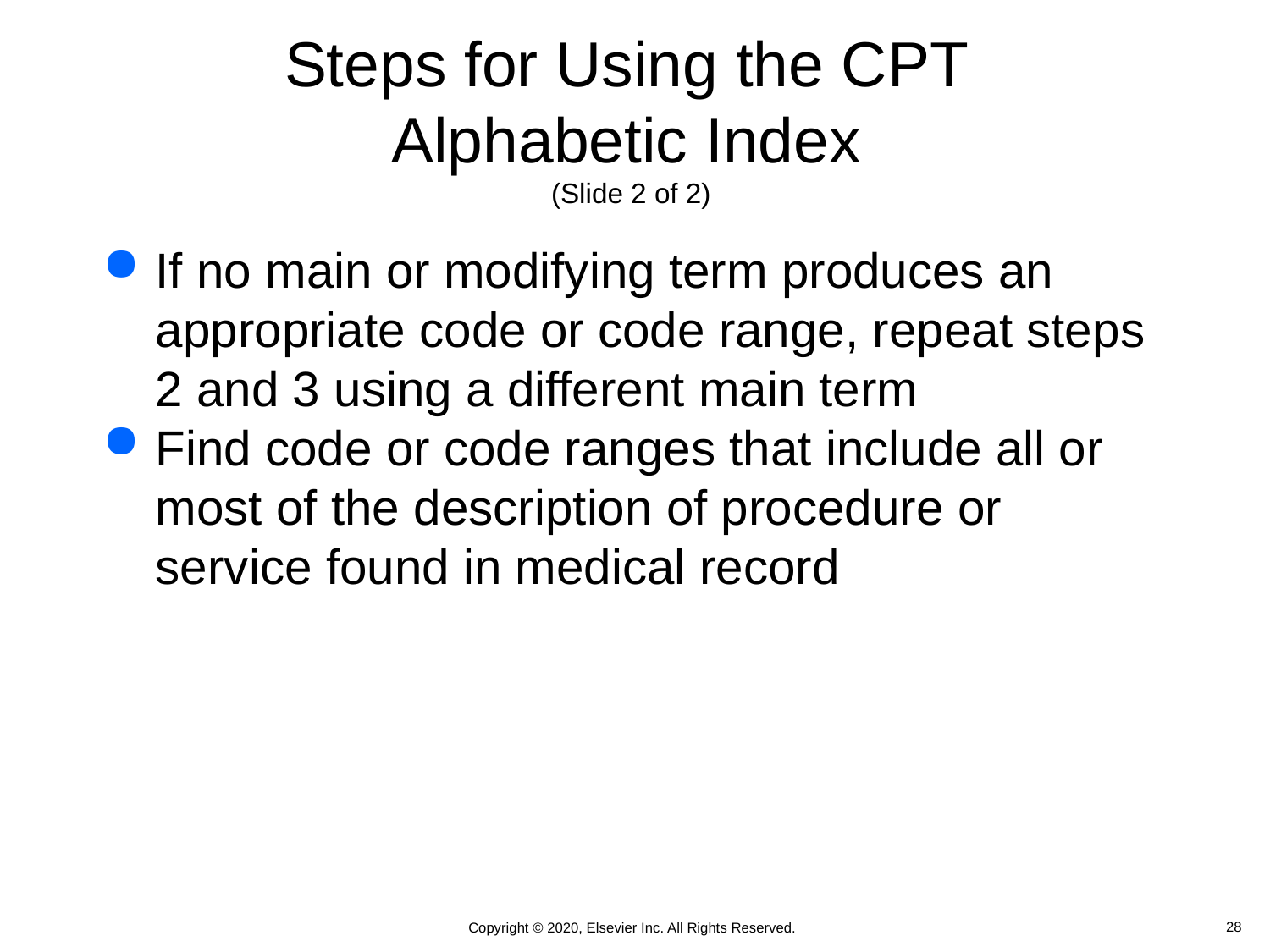

# Steps for Using the CPT Alphabetic Index (Slide 2 of 2)
If no main or modifying term produces an appropriate code or code range, repeat steps 2 and 3 using a different main term
Find code or code ranges that include all or most of the description of procedure or service found in medical record
 28